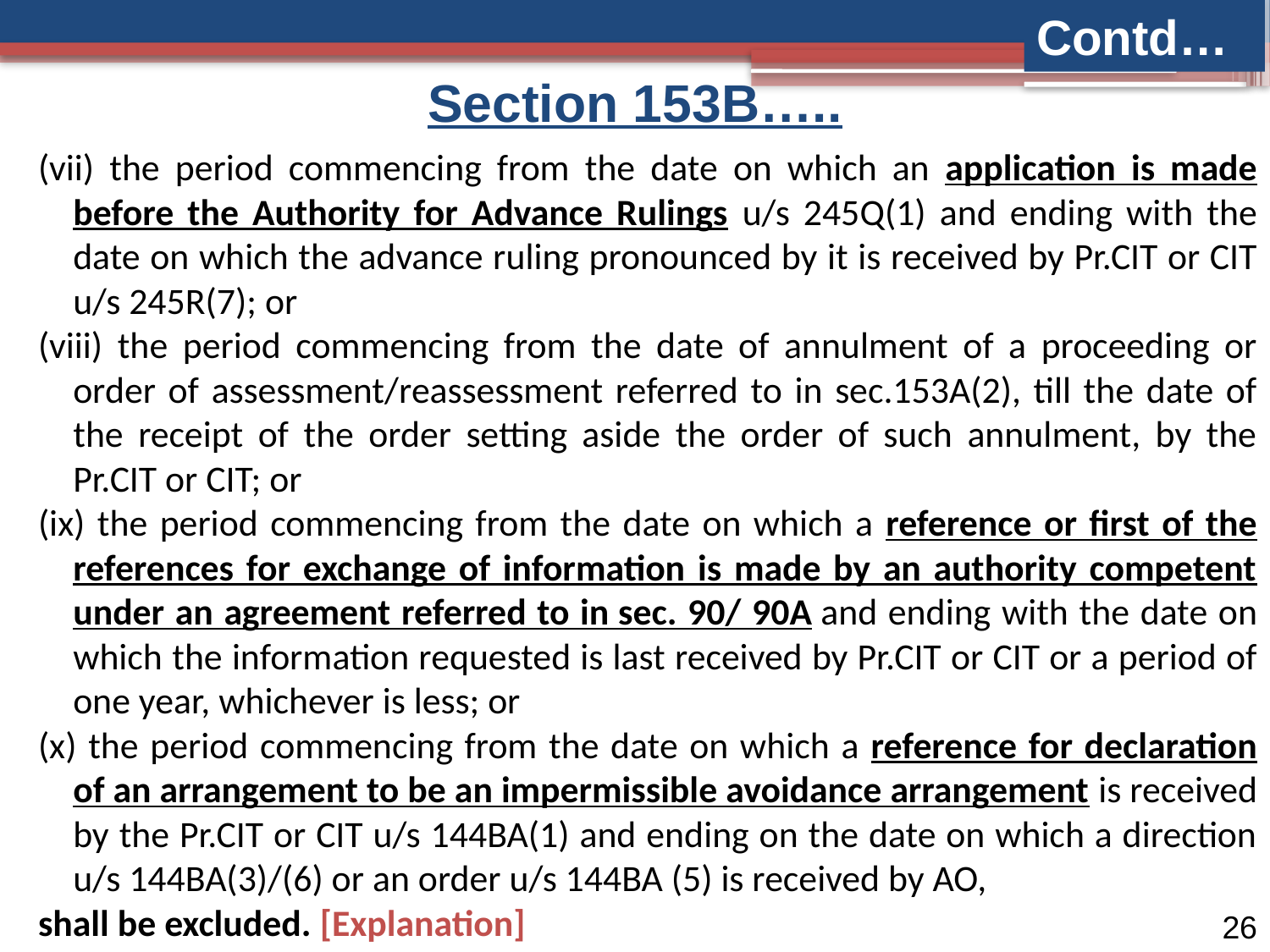

Contd…
Section 153B…..
(vii) the period commencing from the date on which an application is made before the Authority for Advance Rulings u/s 245Q(1) and ending with the date on which the advance ruling pronounced by it is received by Pr.CIT or CIT u/s 245R(7); or
(viii) the period commencing from the date of annulment of a proceeding or order of assessment/reassessment referred to in sec.153A(2), till the date of the receipt of the order setting aside the order of such annulment, by the Pr.CIT or CIT; or
(ix) the period commencing from the date on which a reference or first of the references for exchange of information is made by an authority competent under an agreement referred to in sec. 90/ 90A and ending with the date on which the information requested is last received by Pr.CIT or CIT or a period of one year, whichever is less; or
(x) the period commencing from the date on which a reference for declaration of an arrangement to be an impermissible avoidance arrangement is received by the Pr.CIT or CIT u/s 144BA(1) and ending on the date on which a direction u/s 144BA(3)/(6) or an order u/s 144BA (5) is received by AO,
shall be excluded. [Explanation]
26